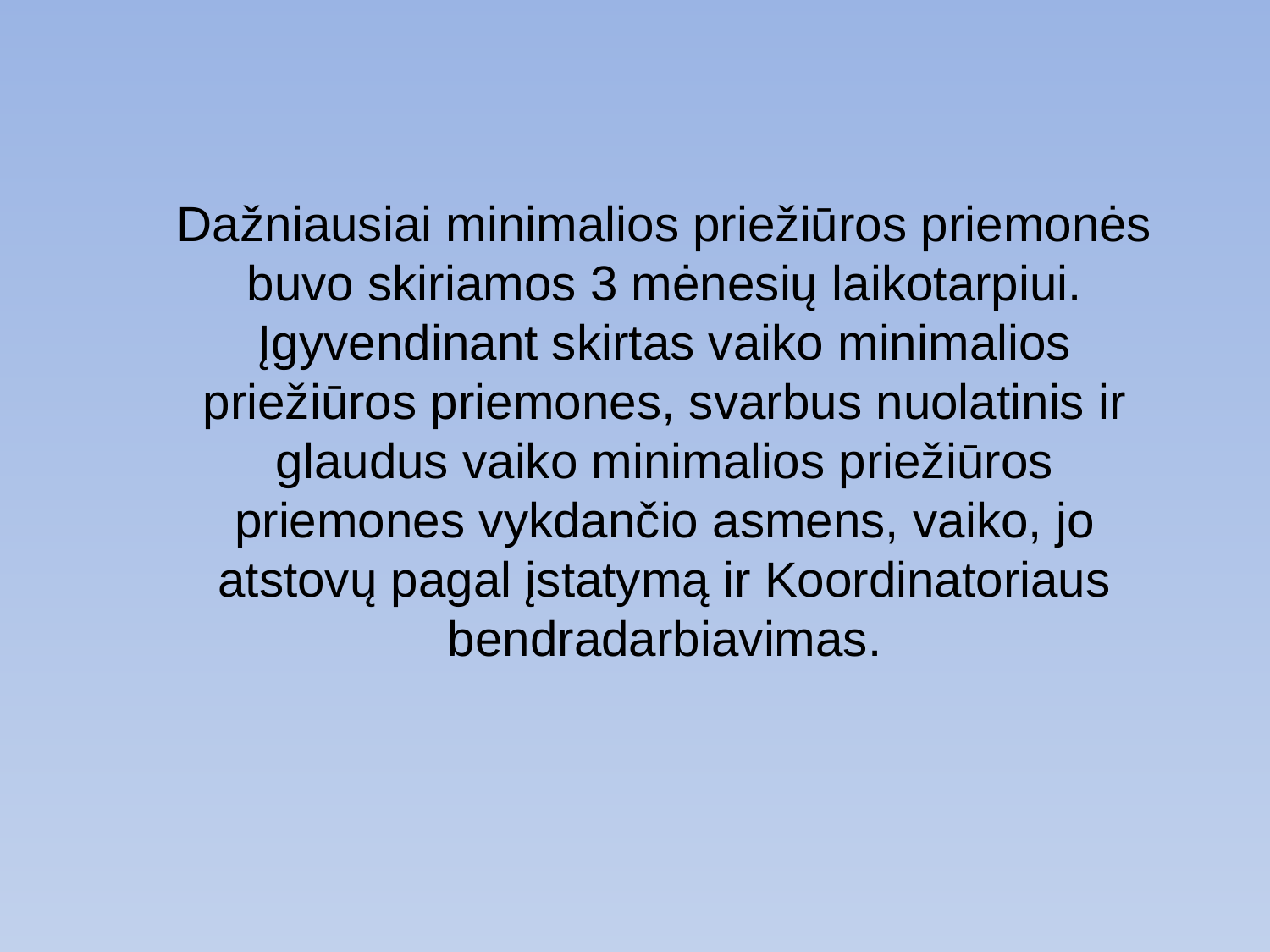

Dažniausiai minimalios priežiūros priemonės buvo skiriamos 3 mėnesių laikotarpiui. Įgyvendinant skirtas vaiko minimalios priežiūros priemones, svarbus nuolatinis ir glaudus vaiko minimalios priežiūros priemones vykdančio asmens, vaiko, jo atstovų pagal įstatymą ir Koordinatoriaus bendradarbiavimas.